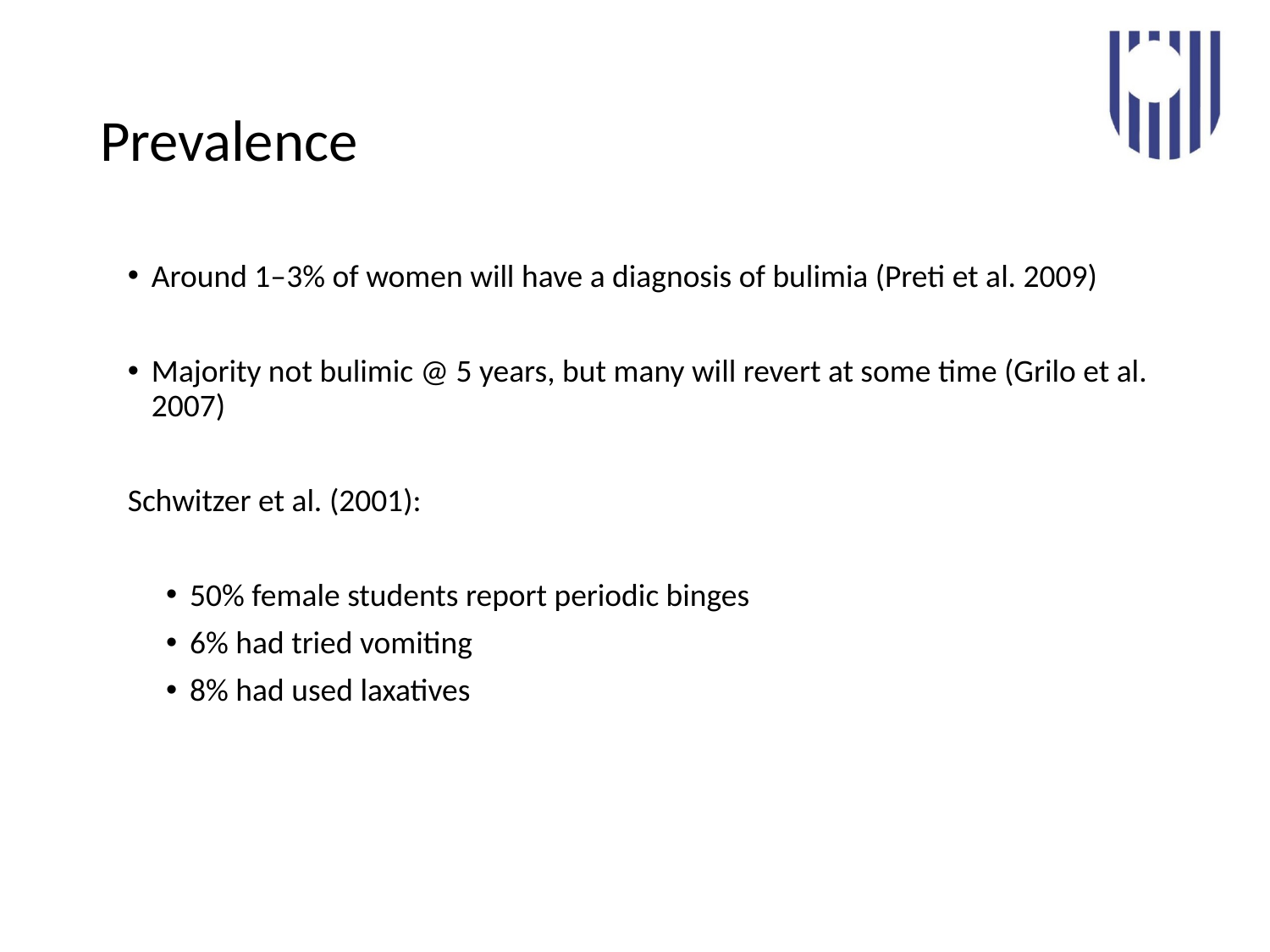

# Prevalence
Around 1–3% of women will have a diagnosis of bulimia (Preti et al. 2009)

Majority not bulimic @ 5 years, but many will revert at some time (Grilo et al. 2007)

Schwitzer et al. (2001):

50% female students report periodic binges
6% had tried vomiting
8% had used laxatives